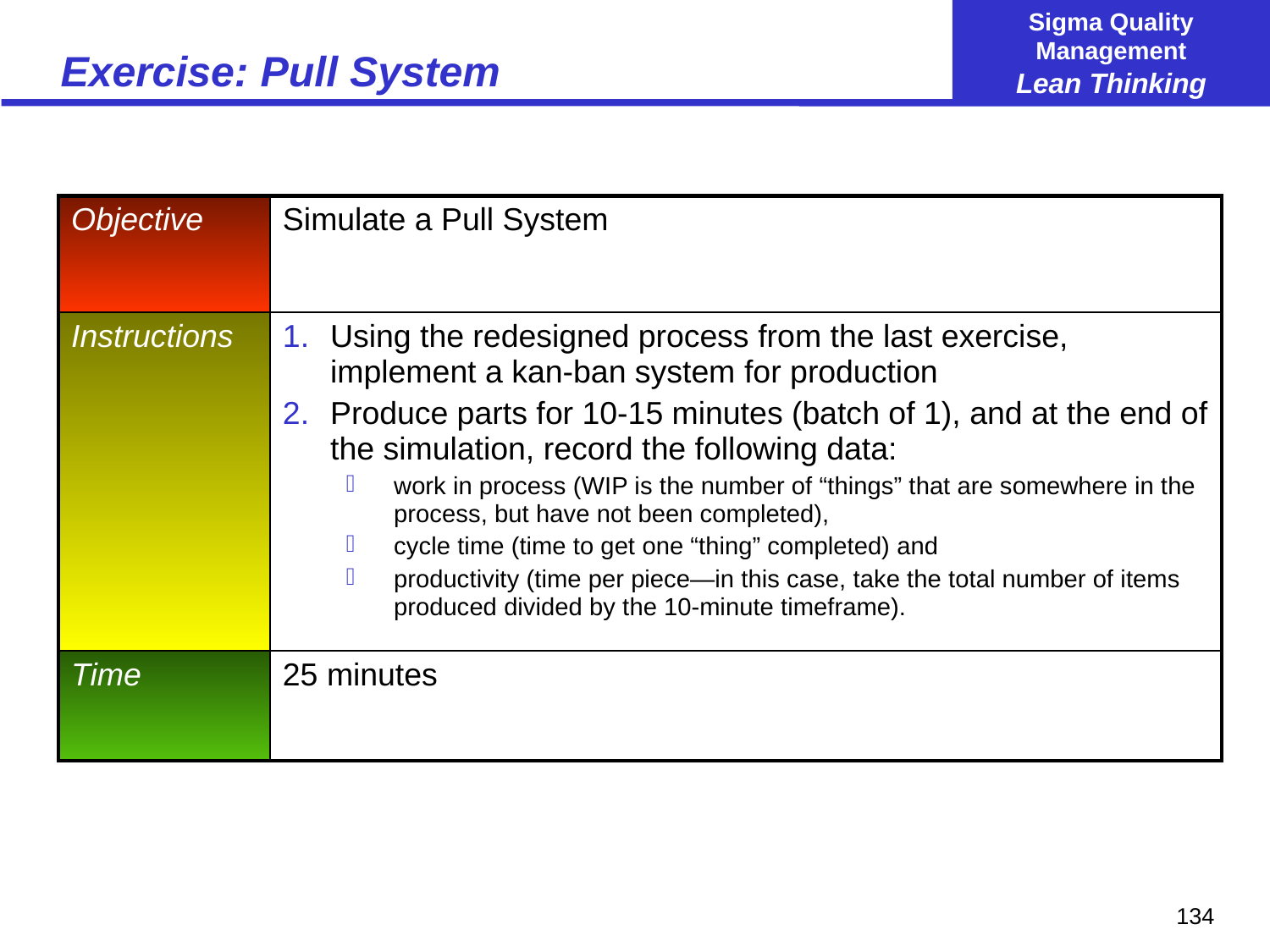

# Exercise: Pull System
| Objective | Simulate a Pull System |
| --- | --- |
| Instructions | Using the redesigned process from the last exercise, implement a kan-ban system for production Produce parts for 10-15 minutes (batch of 1), and at the end of the simulation, record the following data: work in process (WIP is the number of “things” that are somewhere in the process, but have not been completed), cycle time (time to get one “thing” completed) and productivity (time per piece—in this case, take the total number of items produced divided by the 10-minute timeframe). |
| Time | 25 minutes |